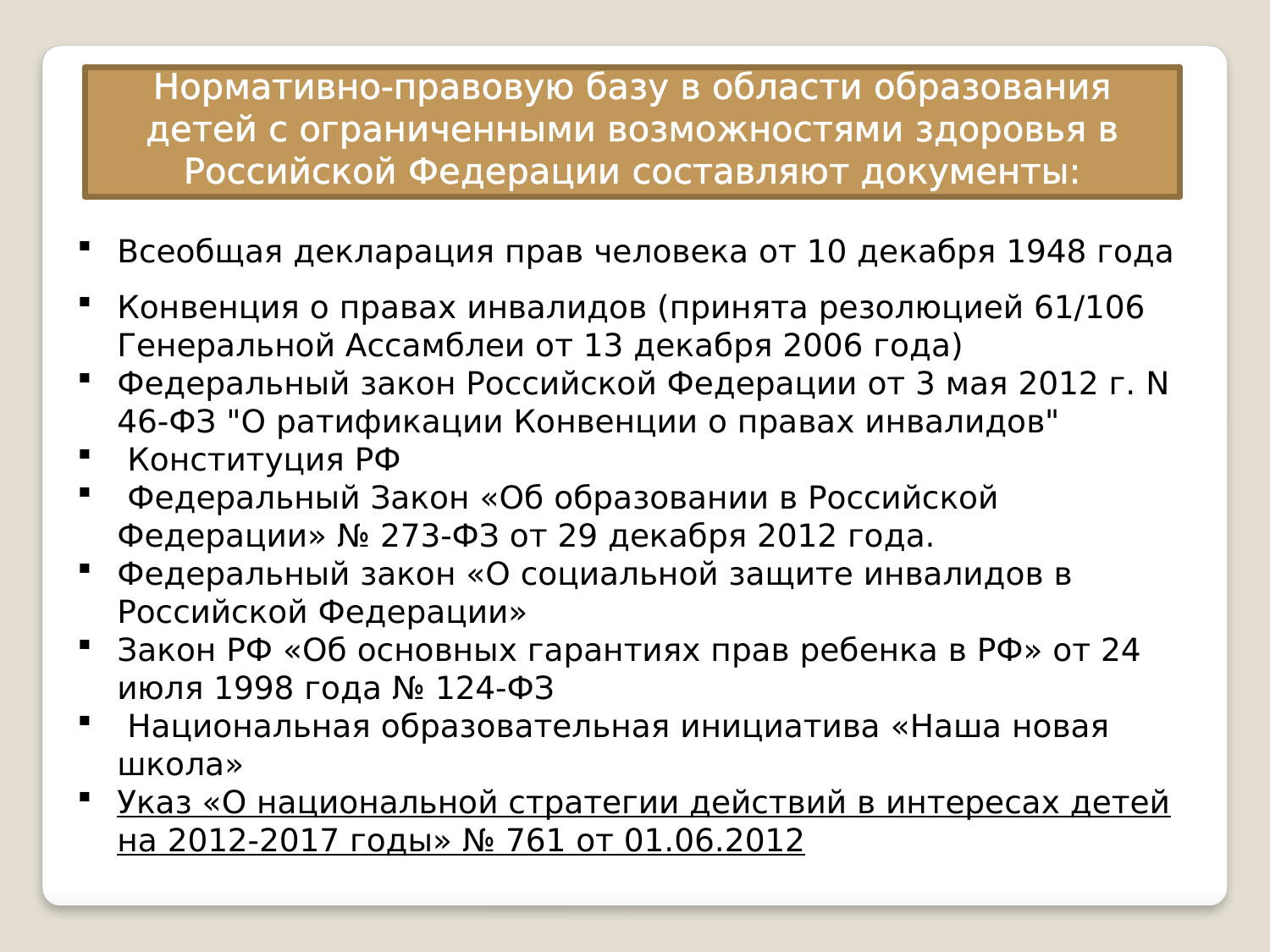

Нормативно-правовую базу в области образования детей с ограниченными возможностями здоровья в Российской Федерации составляют документы:
Вcеобщая декларация прав человека от 10 декабря 1948 года
Конвенция о правах инвалидов (принята резолюцией 61/106 Генеральной Ассамблеи от 13 декабря 2006 года)
Федеральный закон Российской Федерации от 3 мая 2012 г. N 46-ФЗ "О ратификации Конвенции о правах инвалидов"
 Конституция РФ
 Федеральный Закон «Об образовании в Российской Федерации» № 273-ФЗ от 29 декабря 2012 года.
Федеральный закон «О социальной защите инвалидов в Российской Федерации»
Закон РФ «Об основных гарантиях прав ребенка в РФ» от 24 июля 1998 года № 124-ФЗ
 Национальная образовательная инициатива «Наша новая школа»
Указ «О национальной стратегии действий в интересах детей на 2012-2017 годы» № 761 от 01.06.2012